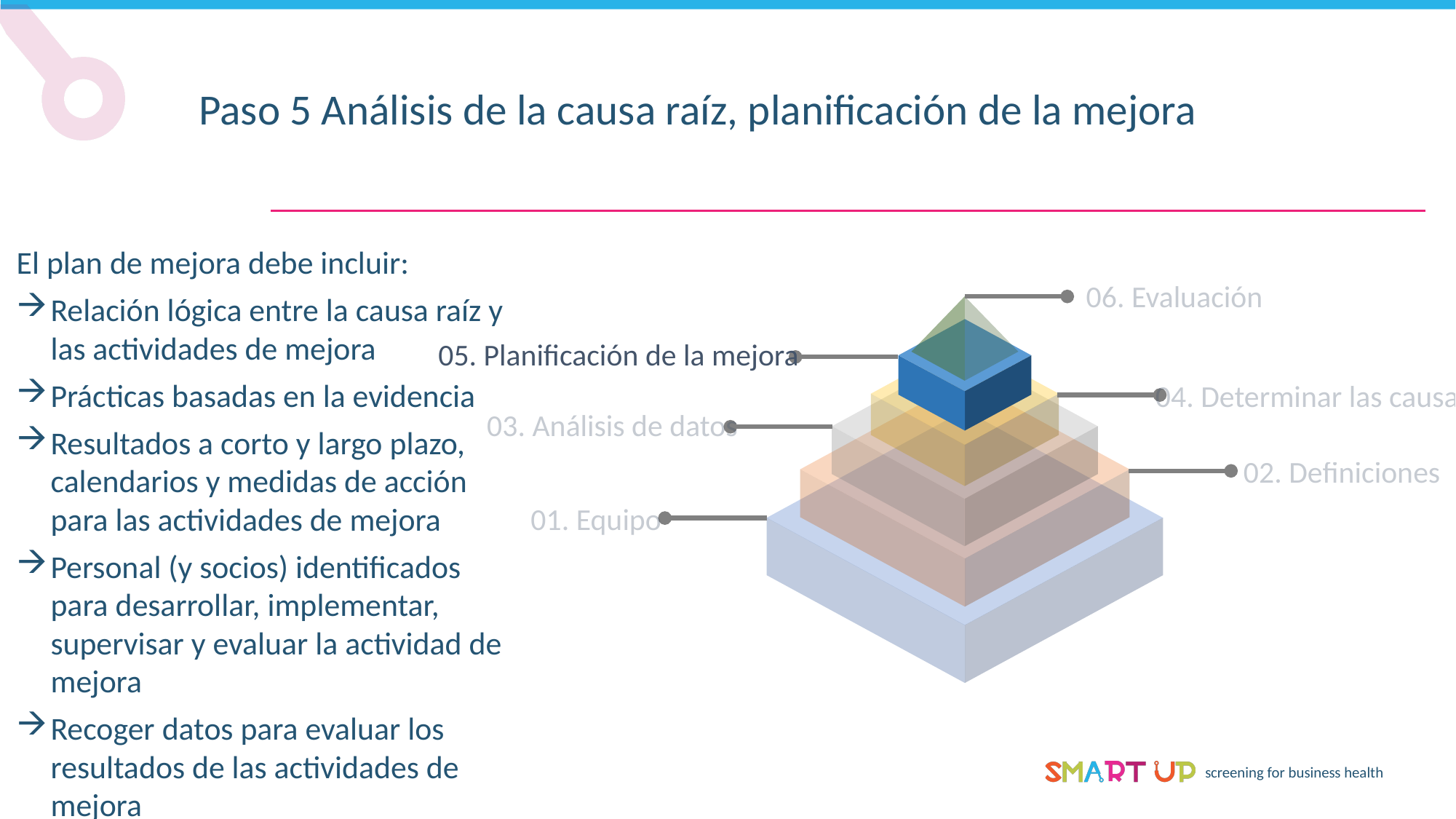

Paso 5 Análisis de la causa raíz, planificación de la mejora
El plan de mejora debe incluir:
Relación lógica entre la causa raíz y las actividades de mejora
Prácticas basadas en la evidencia
Resultados a corto y largo plazo, calendarios y medidas de acción para las actividades de mejora
Personal (y socios) identificados para desarrollar, implementar, supervisar y evaluar la actividad de mejora
Recoger datos para evaluar los resultados de las actividades de mejora

06. Evaluación

05. Planificación de la mejora

04. Determinar las causas

03. Análisis de datos

02. Definiciones

01. Equipo